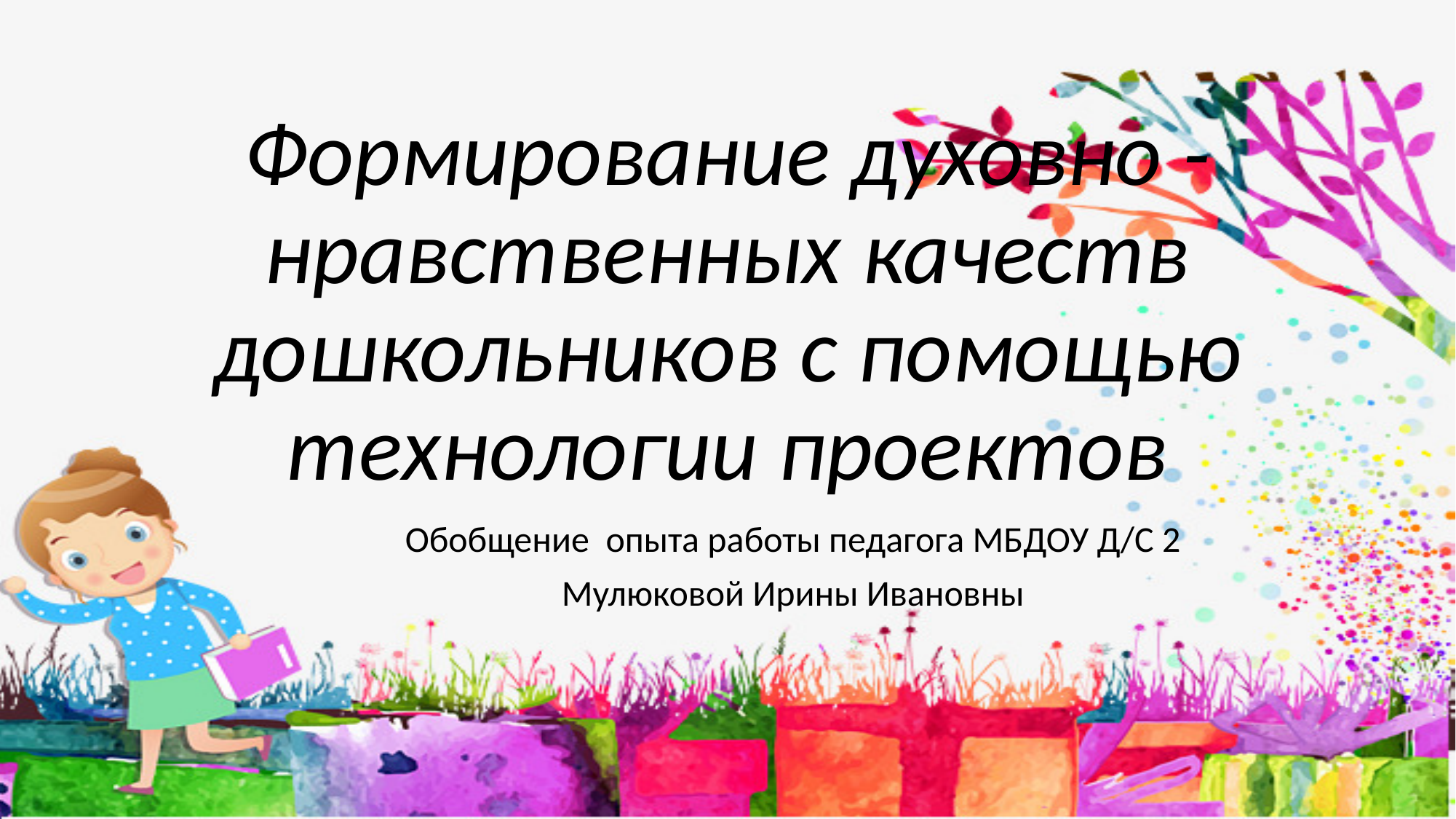

# Формирование духовно -нравственных качеств дошкольников с помощью технологии проектов
Обобщение  опыта работы педагога МБДОУ Д/С 2
Мулюковой Ирины Ивановны